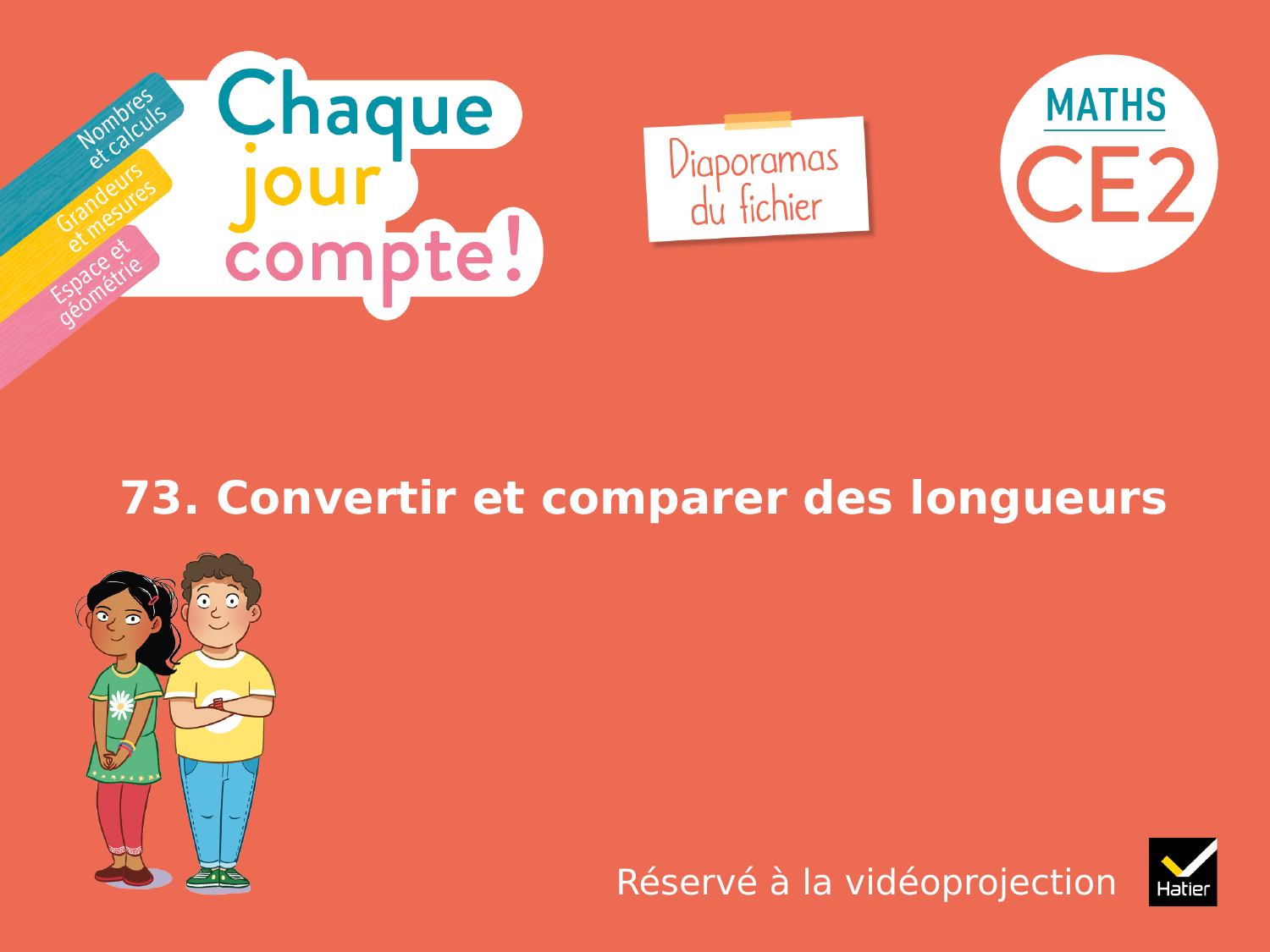

# 73. Convertir et comparer des longueurs